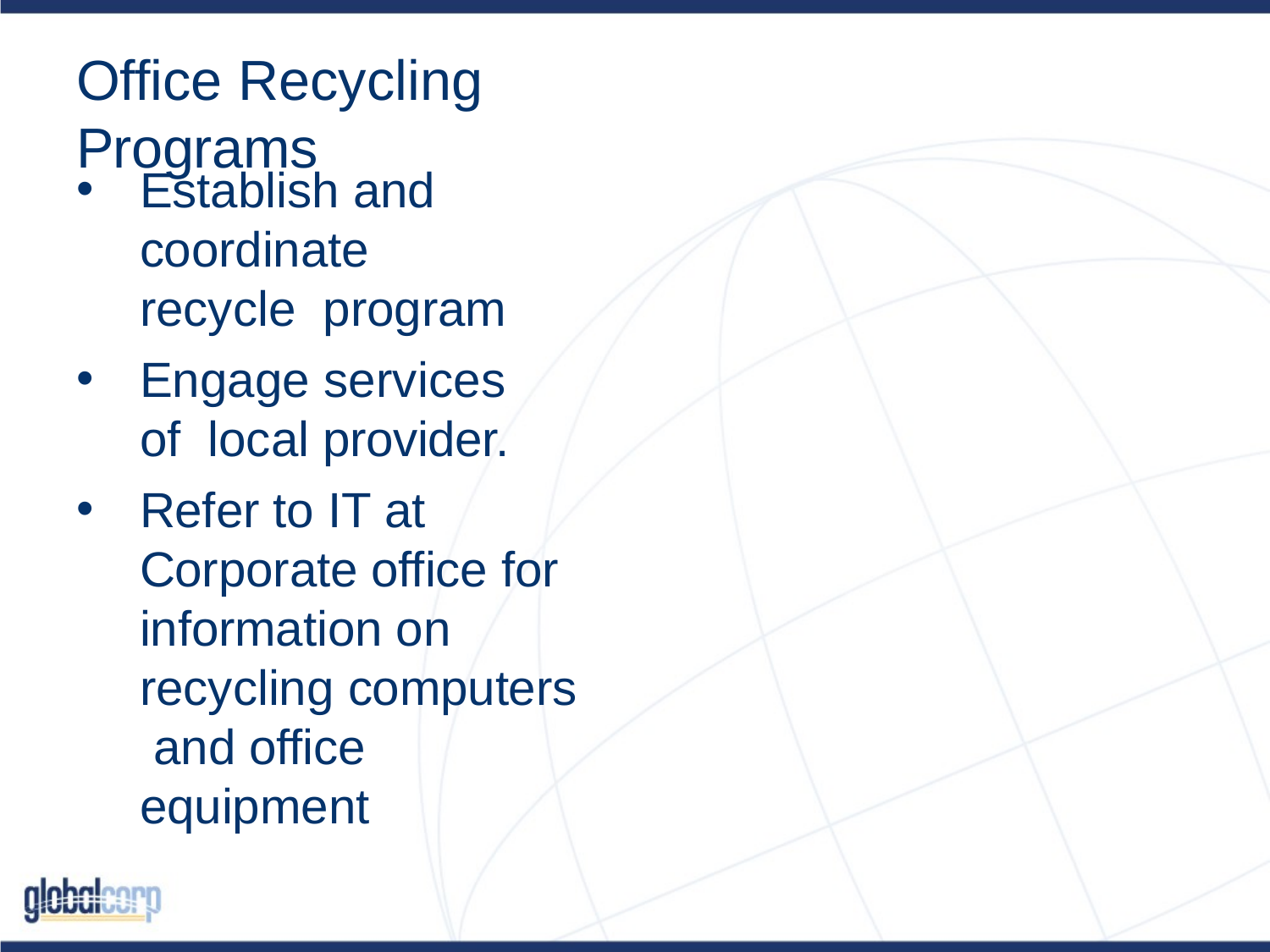

# Office Recycling Programs
Establish and  coordinate recycle  program
Engage services of  local provider.
Refer to IT at  Corporate office for  information on  recycling computers  and office equipment